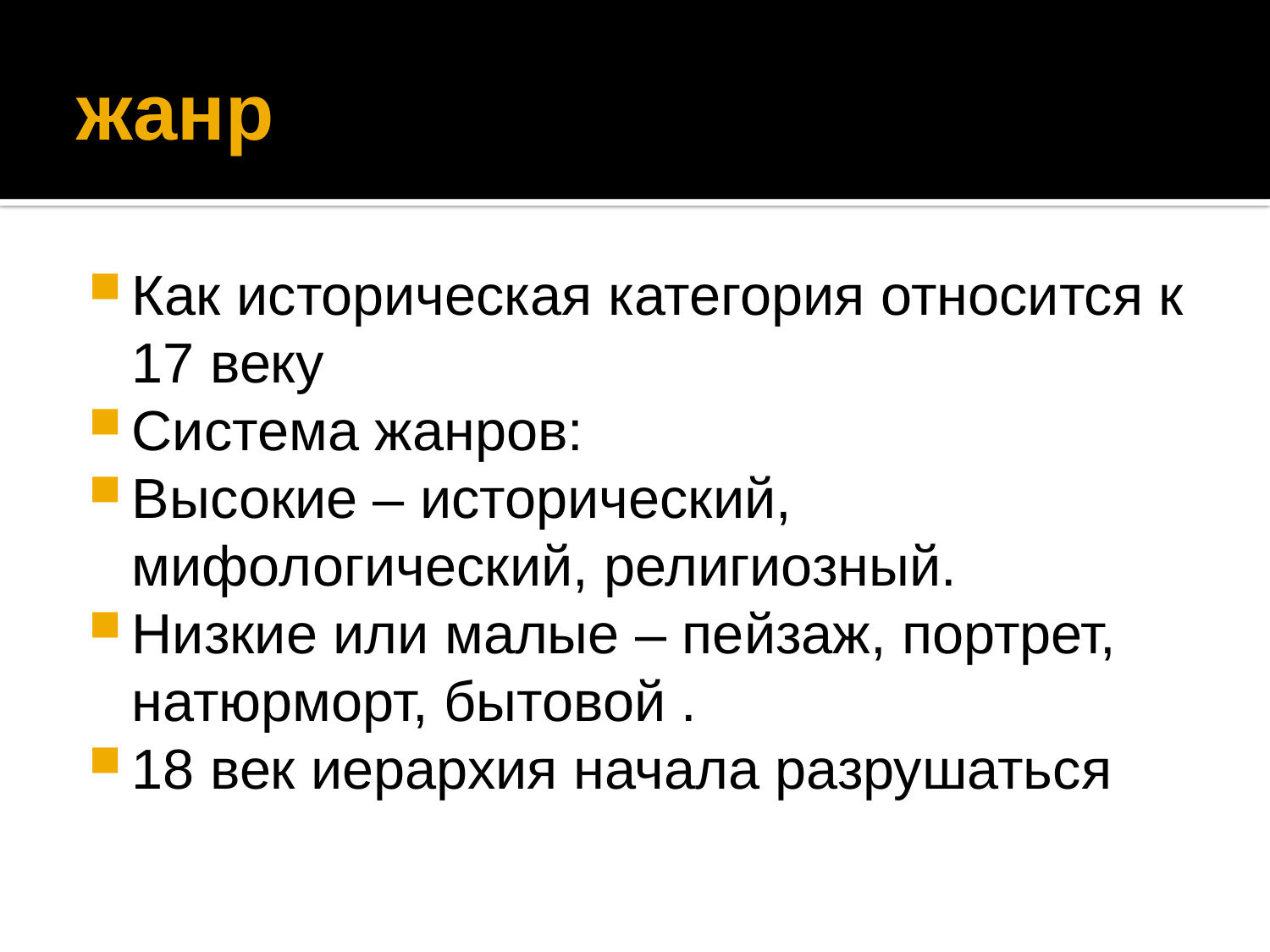

# жанр
Как историческая категория относится к 17 веку
Система жанров:
Высокие – исторический, мифологический, религиозный.
Низкие или малые – пейзаж, портрет, натюрморт, бытовой .
18 век иерархия начала разрушаться